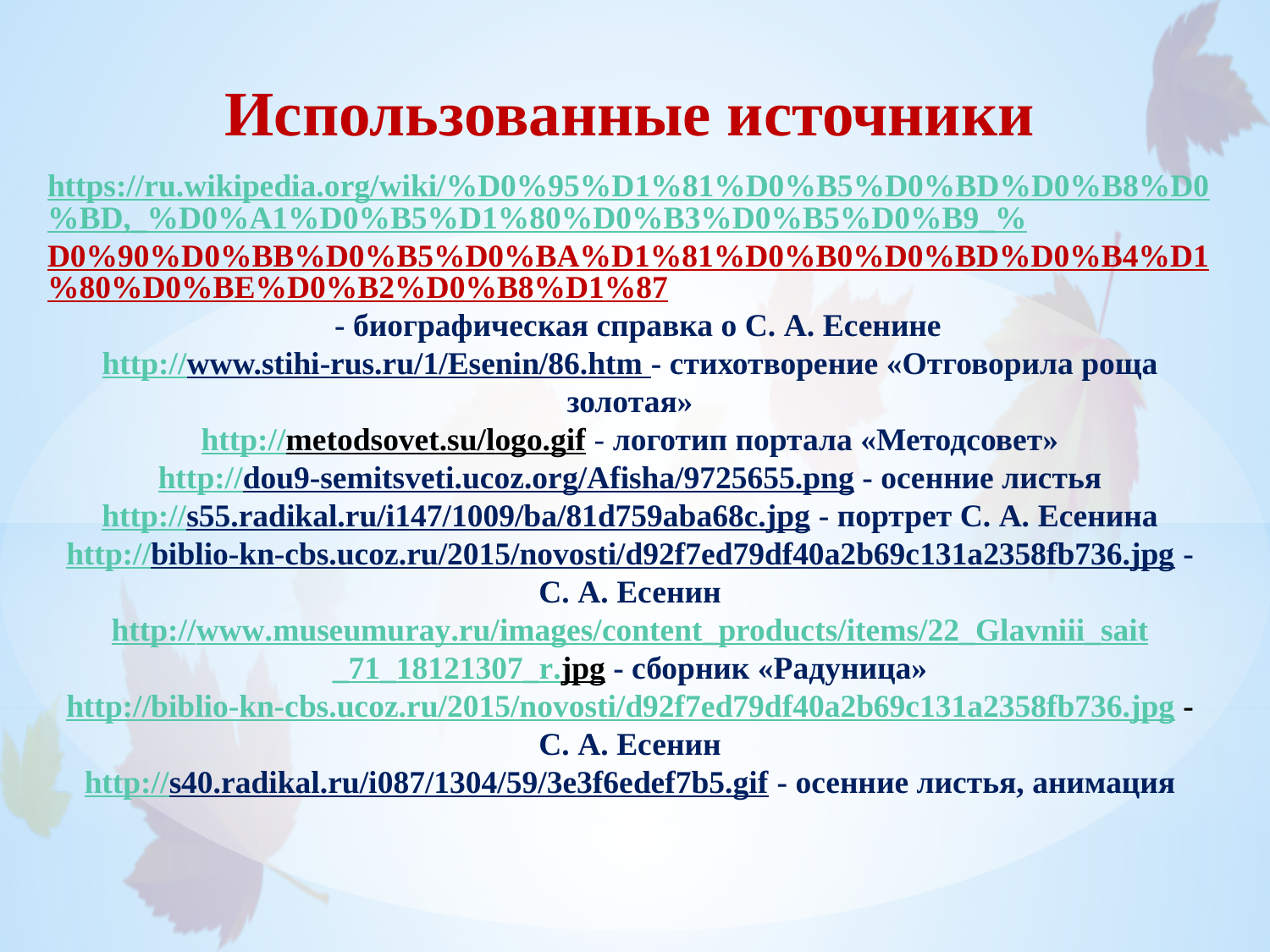

Использованные источники

https://ru.wikipedia.org/wiki/%D0%95%D1%81%D0%B5%D0%BD%D0%B8%D0%BD,_%D0%A1%D0%B5%D1%80%D0%B3%D0%B5%D0%B9_%D0%90%D0%BB%D0%B5%D0%BA%D1%81%D0%B0%D0%BD%D0%B4%D1%80%D0%BE%D0%B2%D0%B8%D1%87  - биографическая справка о С. А. Есенине
http://www.stihi-rus.ru/1/Esenin/86.htm - стихотворение «Отговорила роща золотая»
http://metodsovet.su/logo.gif - логотип портала «Методсовет»
http://dou9-semitsveti.ucoz.org/Afisha/9725655.png - осенние листья
http://s55.radikal.ru/i147/1009/ba/81d759aba68c.jpg - портрет С. А. Есенина
http://biblio-kn-cbs.ucoz.ru/2015/novosti/d92f7ed79df40a2b69c131a2358fb736.jpg - С. А. Есенин
http://www.museumuray.ru/images/content_products/items/22_Glavniii_sait_71_18121307_r.jpg - сборник «Радуница»
http://biblio-kn-cbs.ucoz.ru/2015/novosti/d92f7ed79df40a2b69c131a2358fb736.jpg - С. А. Есенин
http://s40.radikal.ru/i087/1304/59/3e3f6edef7b5.gif - осенние листья, анимация